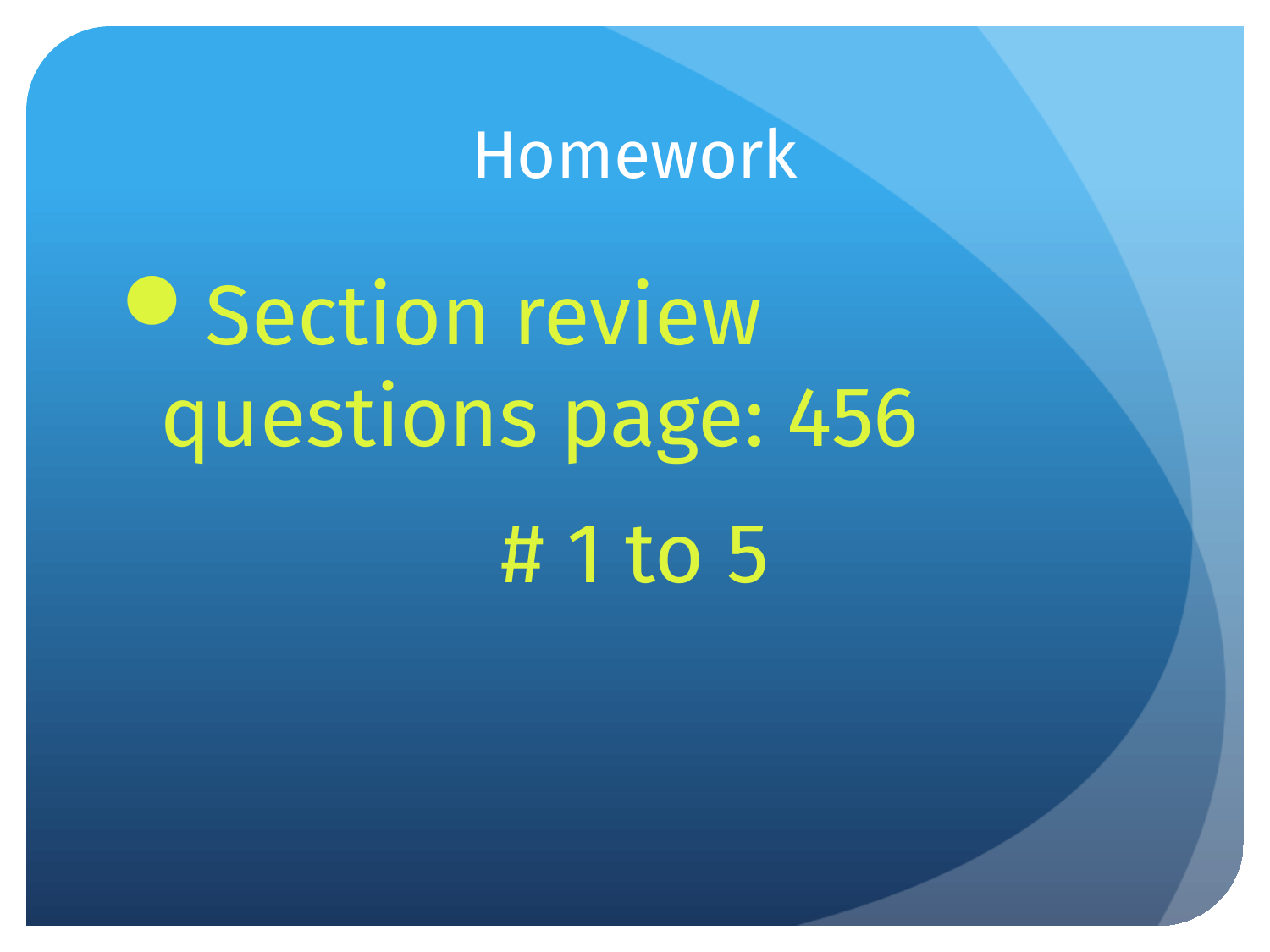

# Homework
Section review questions page: 456
# 1 to 5